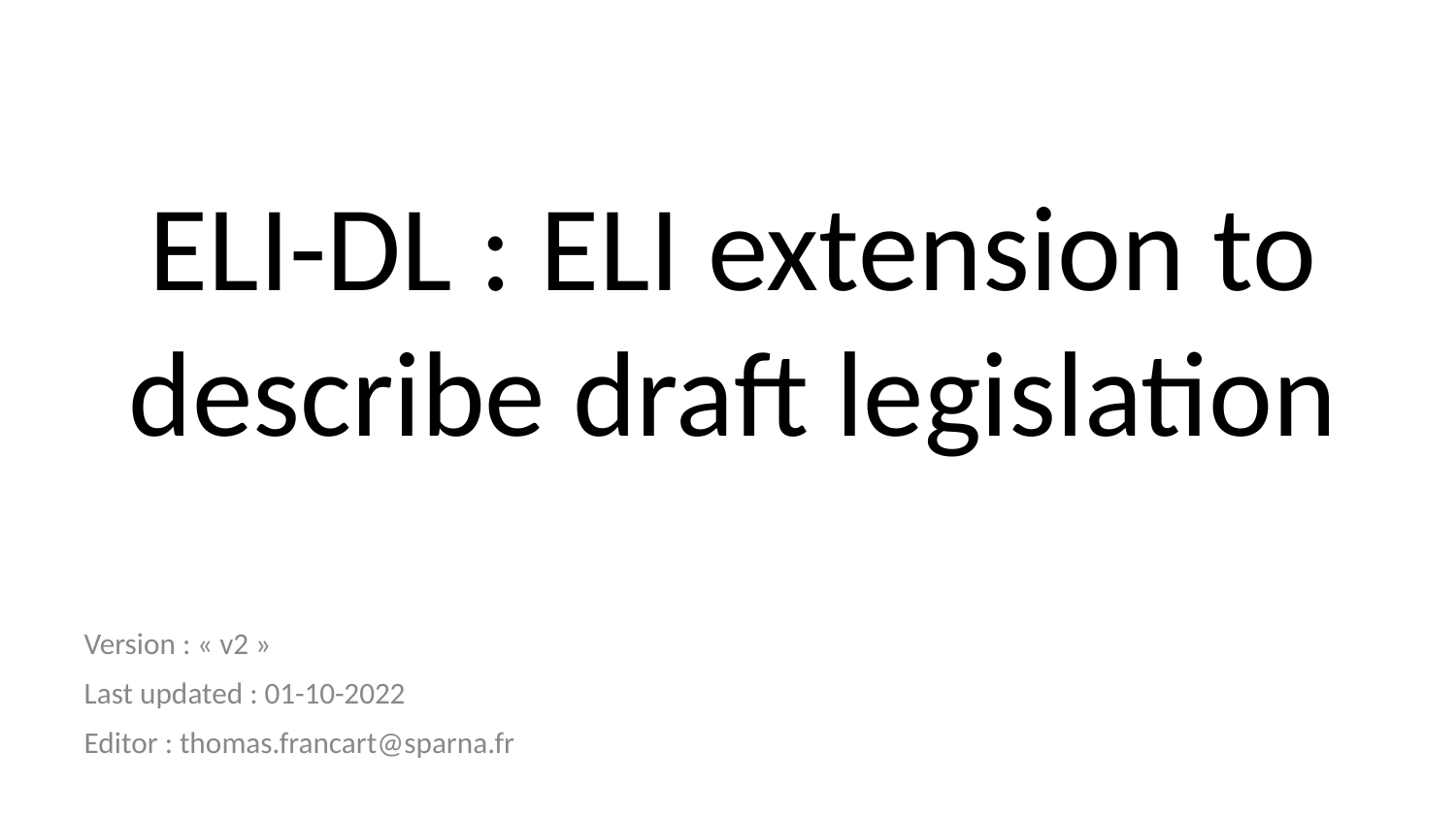

# ELI-DL : ELI extension to describe draft legislation
Version : « v2 »
Last updated : 01-10-2022
Editor : thomas.francart@sparna.fr